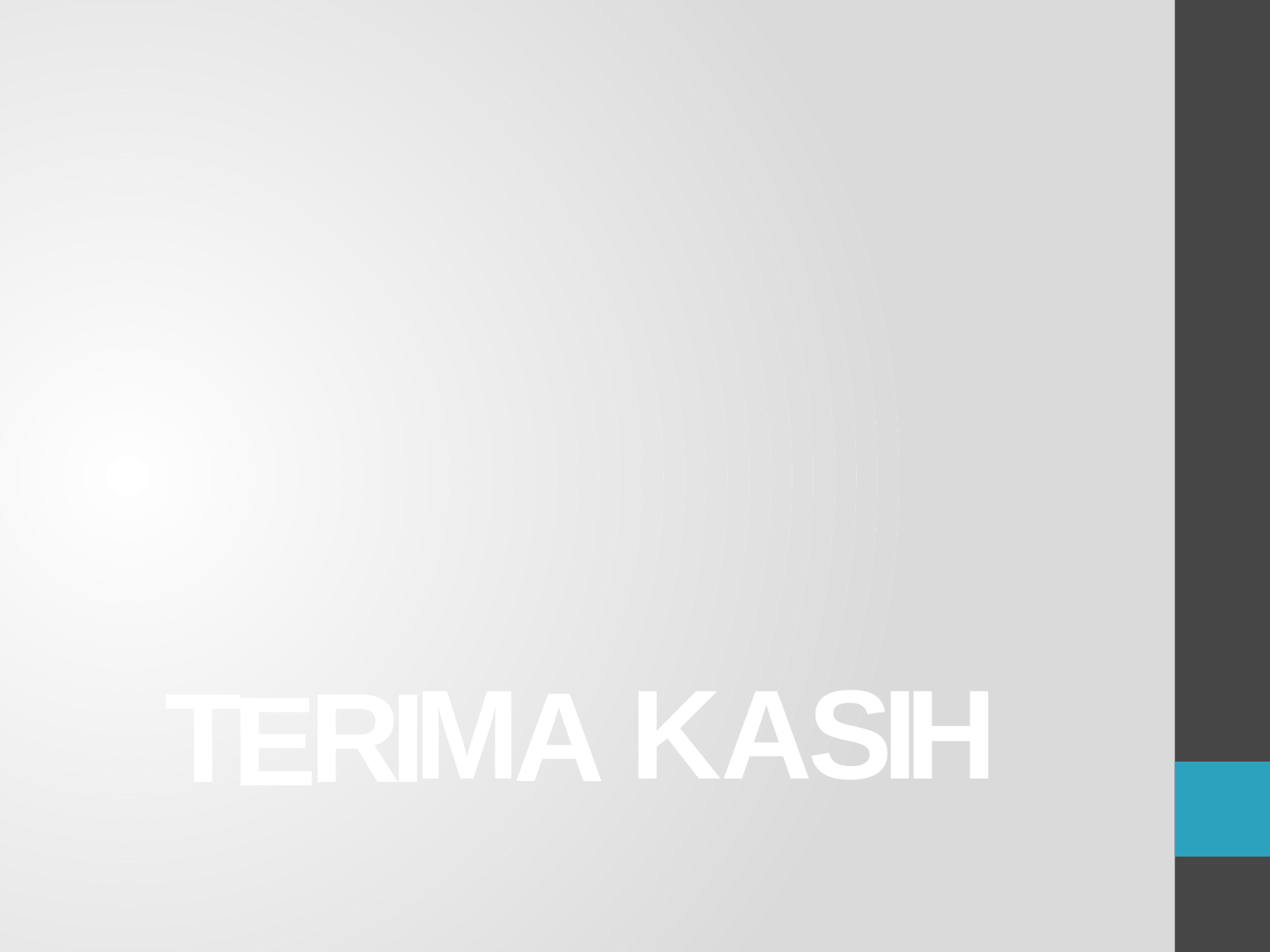

#
I
S
A
M
K
H
A
I
R
T
E